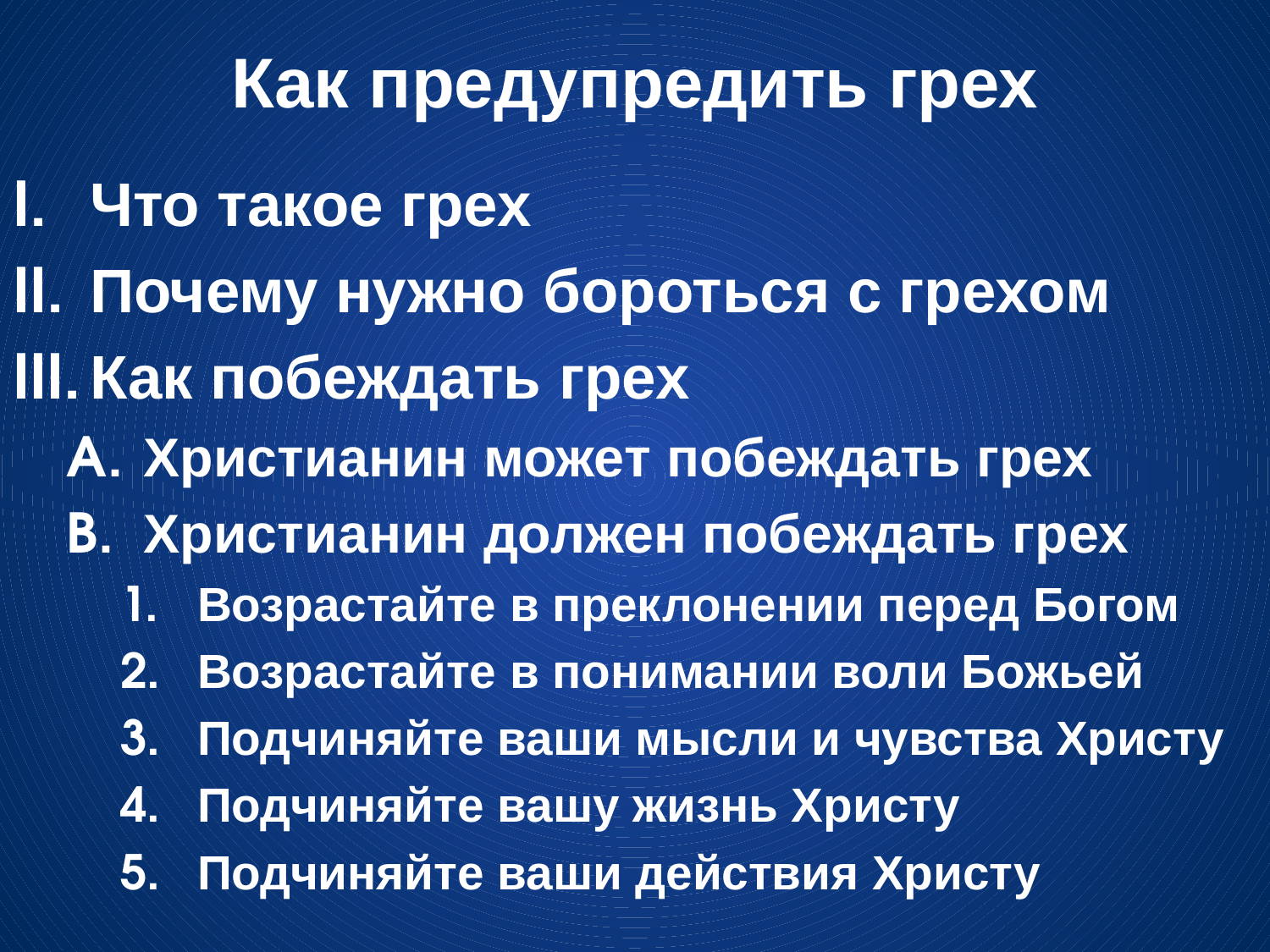

# Как предупредить грех
Что такое грех
Почему нужно бороться с грехом
Как побеждать грех
Христианин может побеждать грех
Христианин должен побеждать грех
Возрастайте в преклонении перед Богом
Возрастайте в понимании воли Божьей
Подчиняйте ваши мысли и чувства Христу
Подчиняйте вашу жизнь Христу
Подчиняйте ваши действия Христу